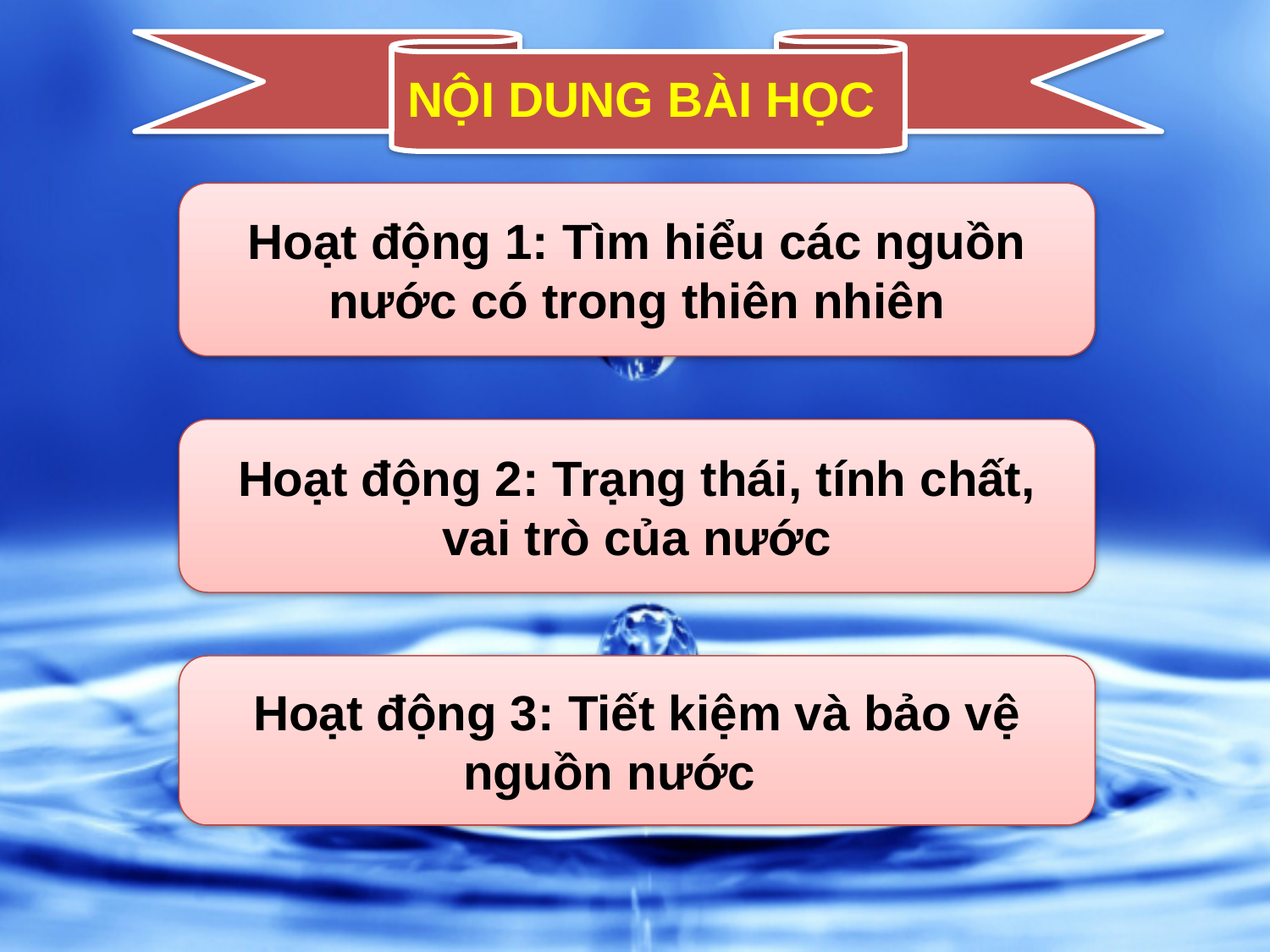

NỘI DUNG BÀI HỌC
Hoạt động 1: Tìm hiểu các nguồn nước có trong thiên nhiên
Hoạt động 2: Trạng thái, tính chất, vai trò của nước

Hoạt động 3: Tiết kiệm và bảo vệ nguồn nước